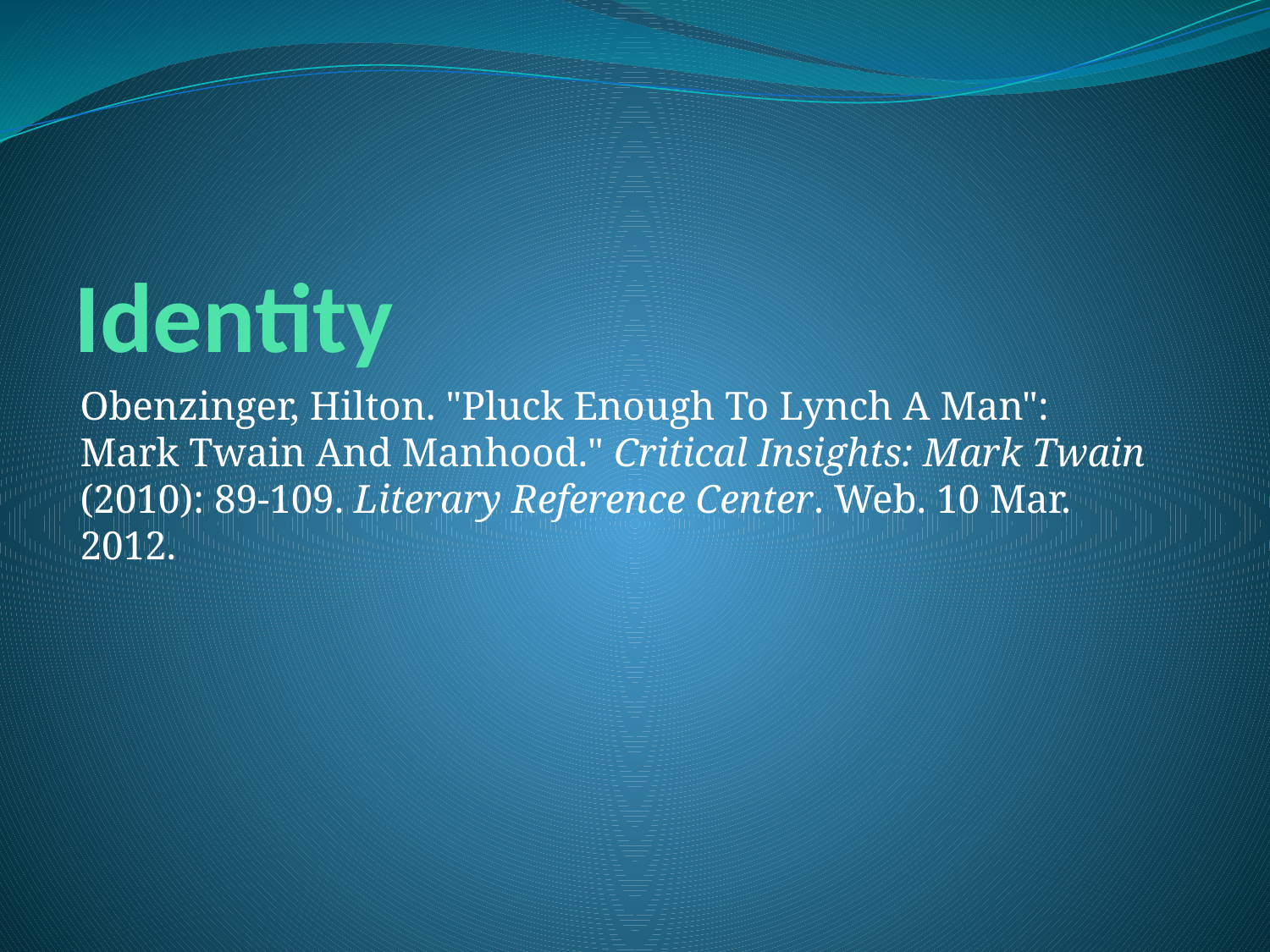

# Identity
Obenzinger, Hilton. "Pluck Enough To Lynch A Man": Mark Twain And Manhood." Critical Insights: Mark Twain (2010): 89-109. Literary Reference Center. Web. 10 Mar. 2012.